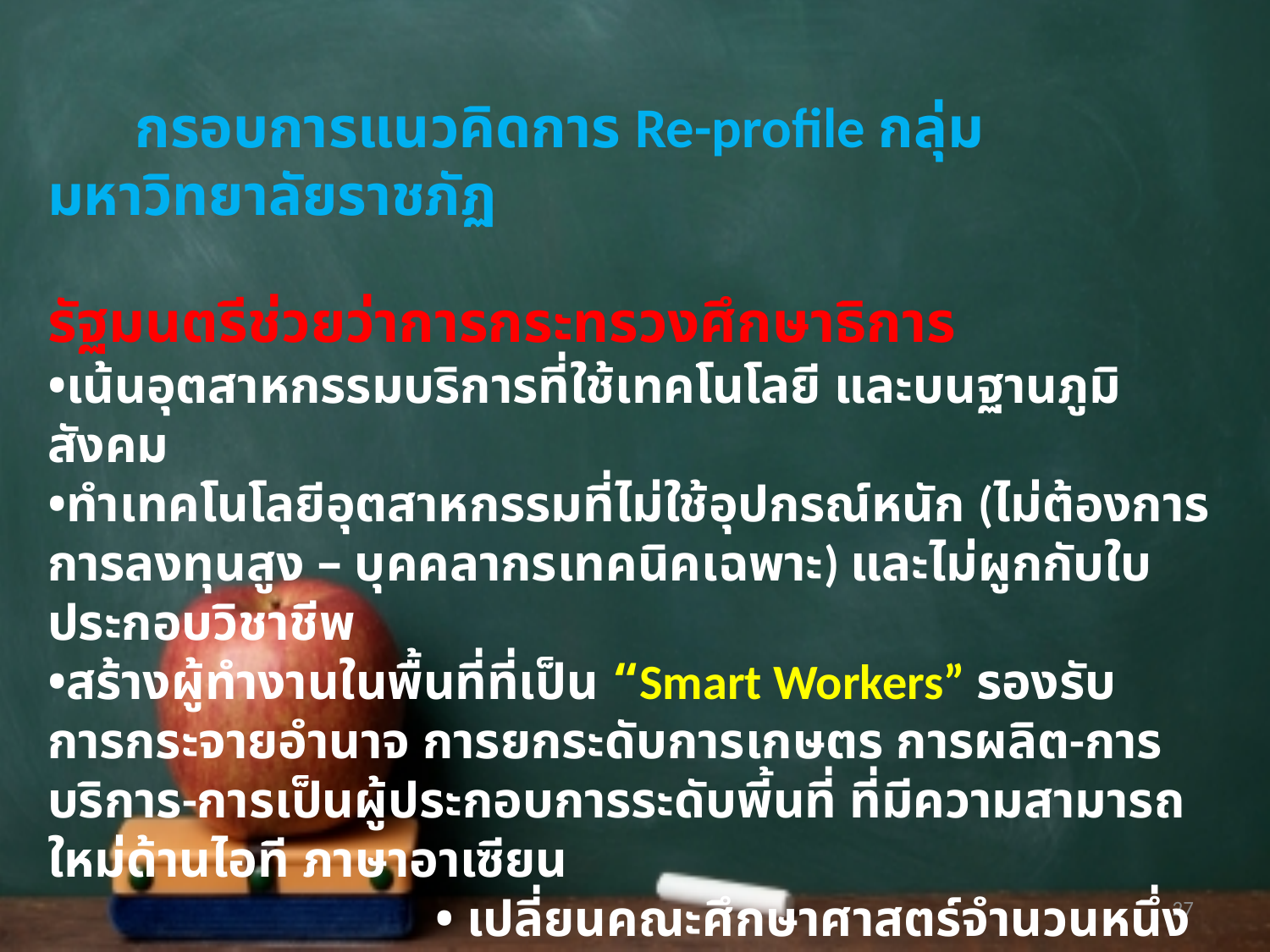

กรอบการแนวคิดการ Re-profile กลุ่มมหาวิทยาลัยราชภัฏ

รัฐมนตรีช่วยว่าการกระทรวงศึกษาธิการ
•เน้นอุตสาหกรรมบริการที่ใช้เทคโนโลยี และบนฐานภูมิสังคม
•ทำเทคโนโลยีอุตสาหกรรมที่ไม่ใช้อุปกรณ์หนัก (ไม่ต้องการการลงทุนสูง – บุคคลากรเทคนิคเฉพาะ) และไม่ผูกกับใบประกอบวิชาชีพ
•สร้างผู้ทำงานในพื้นที่ที่เป็น “Smart Workers” รองรับการกระจายอำนาจ การยกระดับการเกษตร การผลิต-การบริการ-การเป็นผู้ประกอบการระดับพี้นที่ ที่มีความสามารถใหม่ด้านไอที ภาษาอาเซียน
                              • เปลี่ยนคณะศึกษาศาสตร์จำนวนหนึ่ง กลับเป็นวิทยาลัย                 ครู ผลิตครูในระบบปิด และพัฒนาครู
27